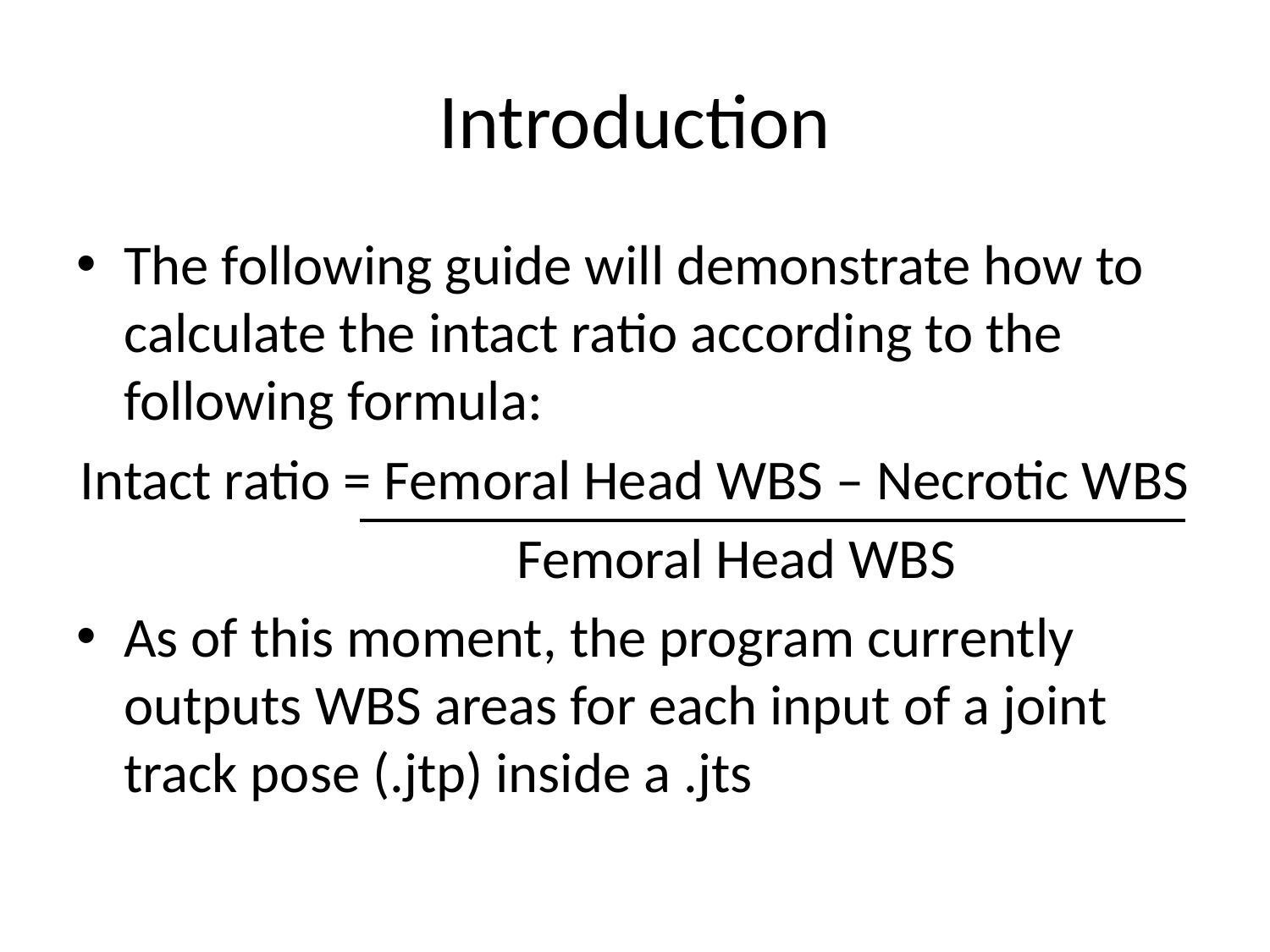

# Introduction
The following guide will demonstrate how to calculate the intact ratio according to the following formula:
Intact ratio = Femoral Head WBS – Necrotic WBS
                Femoral Head WBS
As of this moment, the program currently outputs WBS areas for each input of a joint track pose (.jtp) inside a .jts